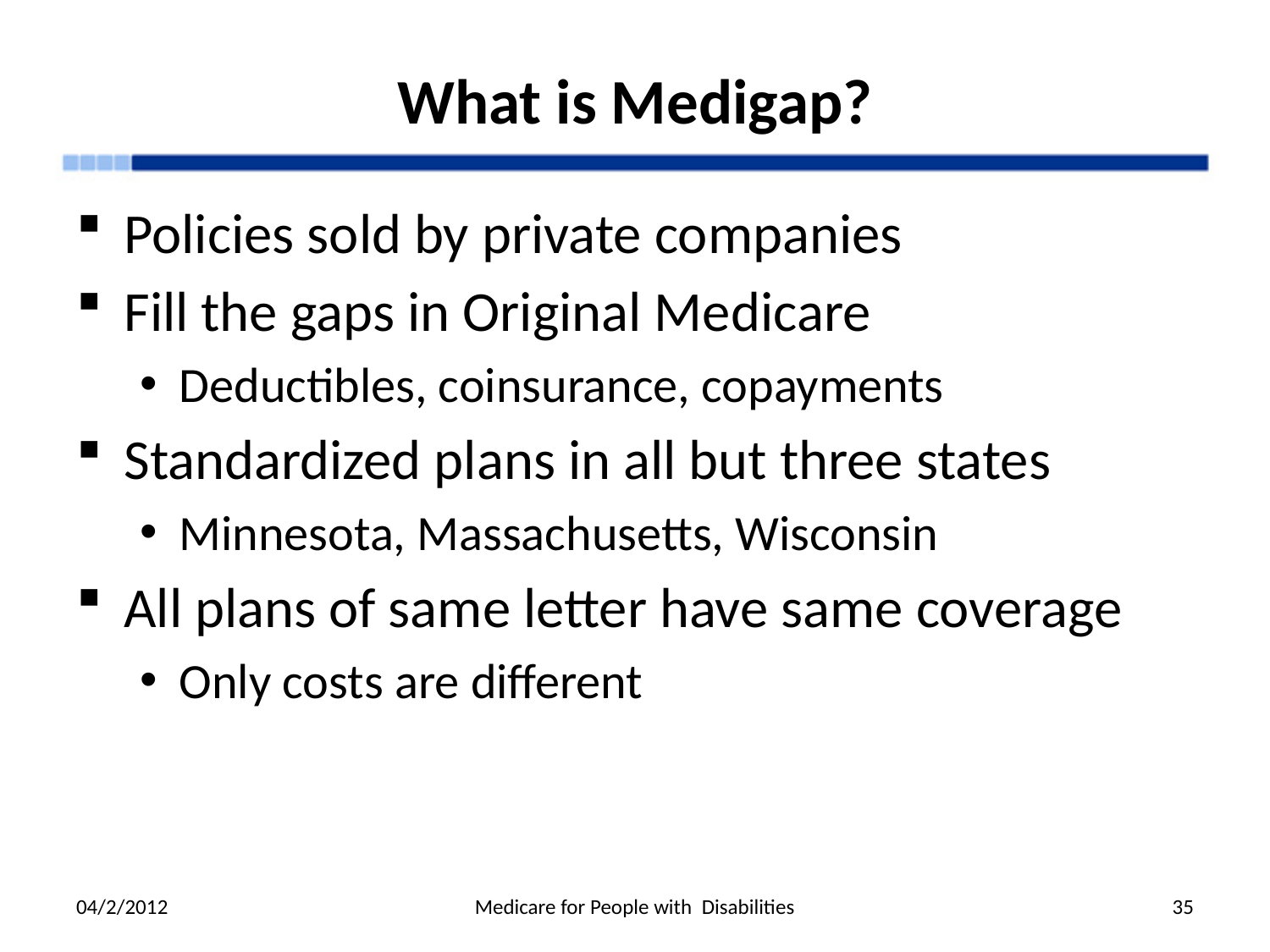

# What is Medigap?
Policies sold by private companies
Fill the gaps in Original Medicare
Deductibles, coinsurance, copayments
Standardized plans in all but three states
Minnesota, Massachusetts, Wisconsin
All plans of same letter have same coverage
Only costs are different

04/2/2012
Medicare for People with  Disabilities
35